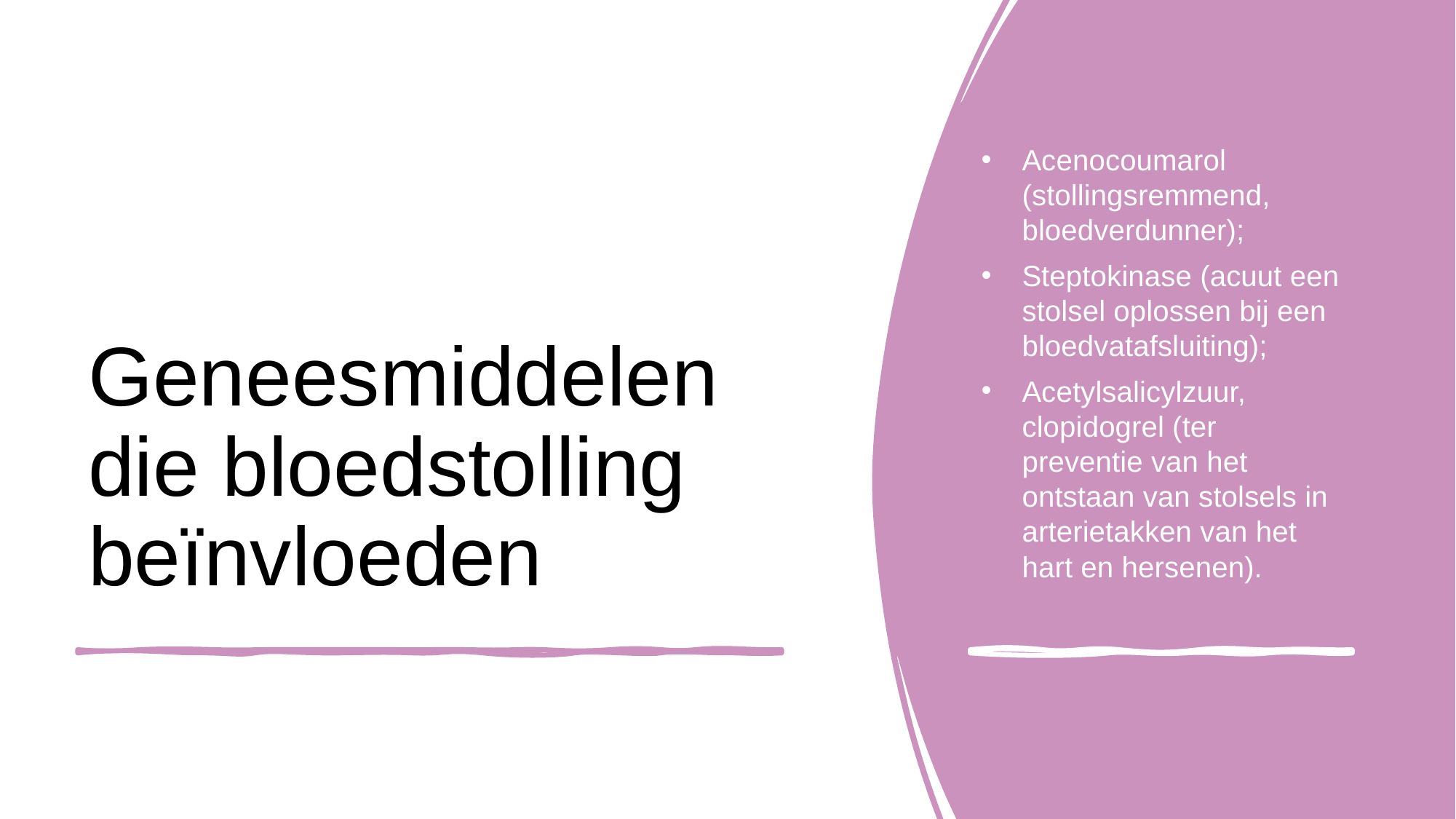

Acenocoumarol (stollingsremmend, bloedverdunner);
Steptokinase (acuut een stolsel oplossen bij een bloedvatafsluiting);
Acetylsalicylzuur, clopidogrel (ter preventie van het ontstaan van stolsels in arterietakken van het hart en hersenen).
# Geneesmiddelen die bloedstolling beïnvloeden